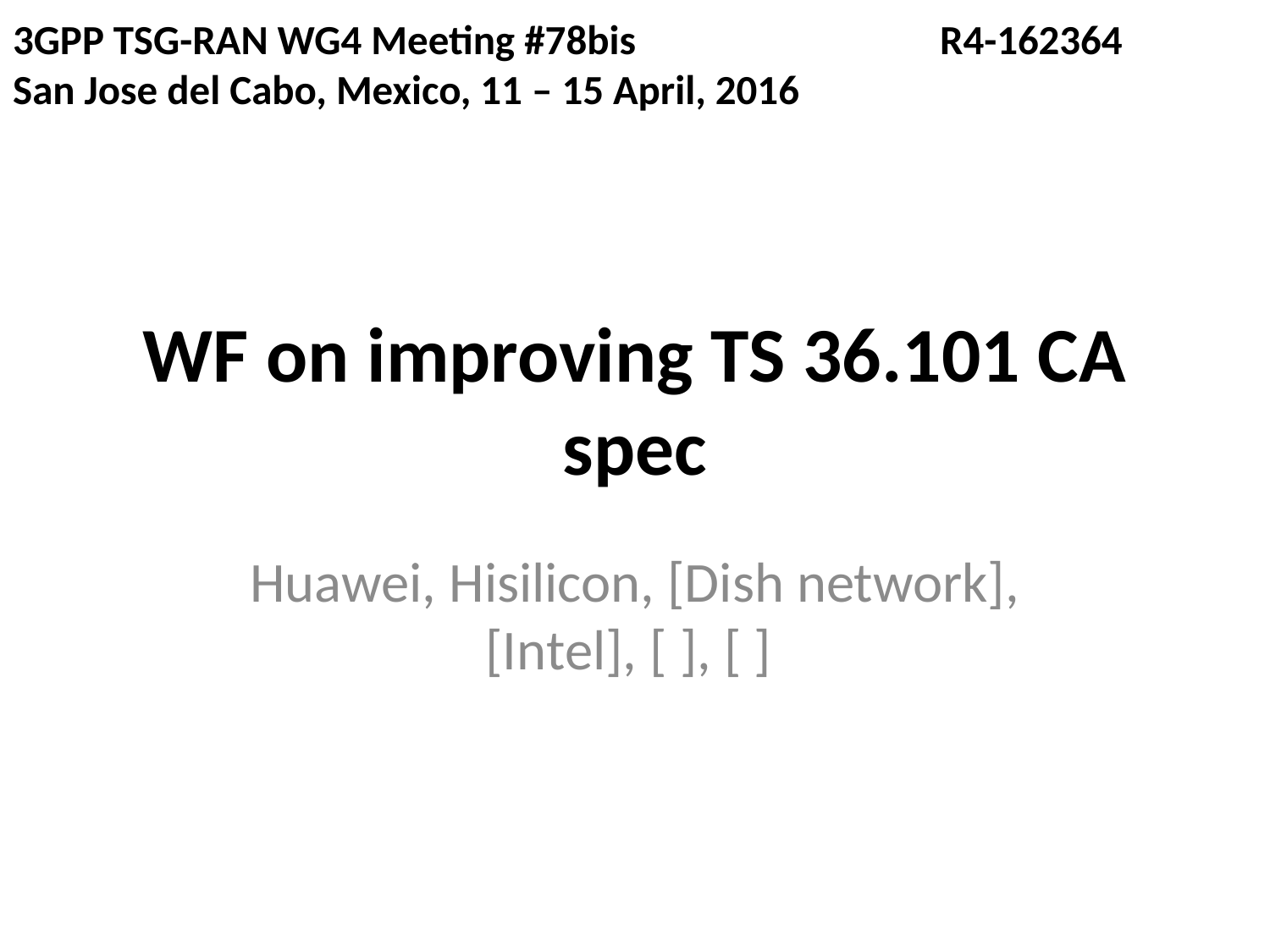

3GPP TSG-RAN WG4 Meeting #78bis 			     	      R4-162364
San Jose del Cabo, Mexico, 11 – 15 April, 2016
# WF on improving TS 36.101 CA spec
Huawei, Hisilicon, [Dish network], [Intel], [ ], [ ]